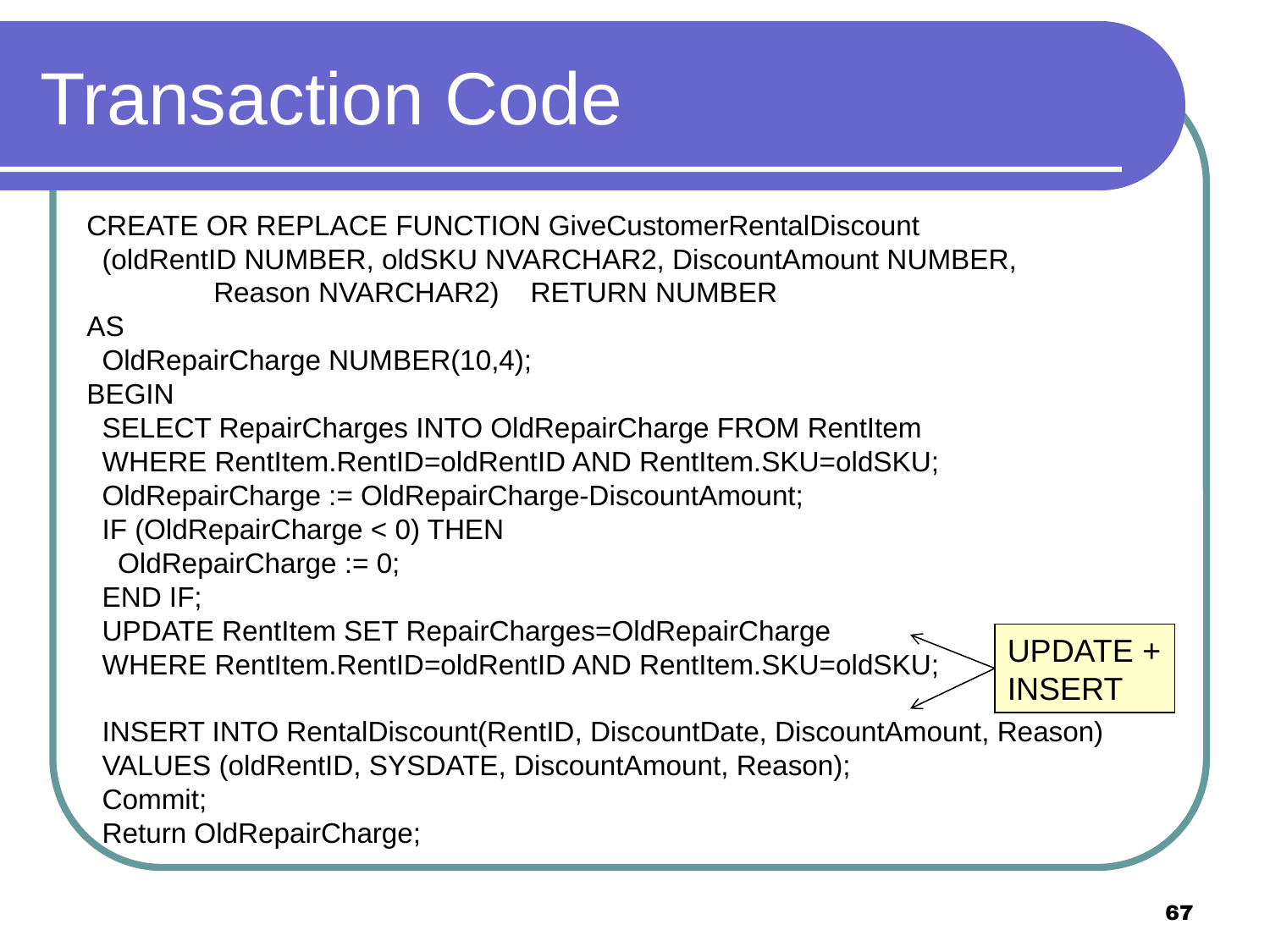

# Transaction Code
CREATE OR REPLACE FUNCTION GiveCustomerRentalDiscount
  (oldRentID NUMBER, oldSKU NVARCHAR2, DiscountAmount NUMBER,
	Reason NVARCHAR2)    RETURN NUMBER
AS
  OldRepairCharge NUMBER(10,4);
BEGIN
  SELECT RepairCharges INTO OldRepairCharge FROM RentItem
  WHERE RentItem.RentID=oldRentID AND RentItem.SKU=oldSKU;
  OldRepairCharge := OldRepairCharge-DiscountAmount;
  IF (OldRepairCharge < 0) THEN
    OldRepairCharge := 0;
  END IF;
  UPDATE RentItem SET RepairCharges=OldRepairCharge
  WHERE RentItem.RentID=oldRentID AND RentItem.SKU=oldSKU;

  INSERT INTO RentalDiscount(RentID, DiscountDate, DiscountAmount, Reason)
  VALUES (oldRentID, SYSDATE, DiscountAmount, Reason);
  Commit;
  Return OldRepairCharge;
UPDATE +
INSERT
67